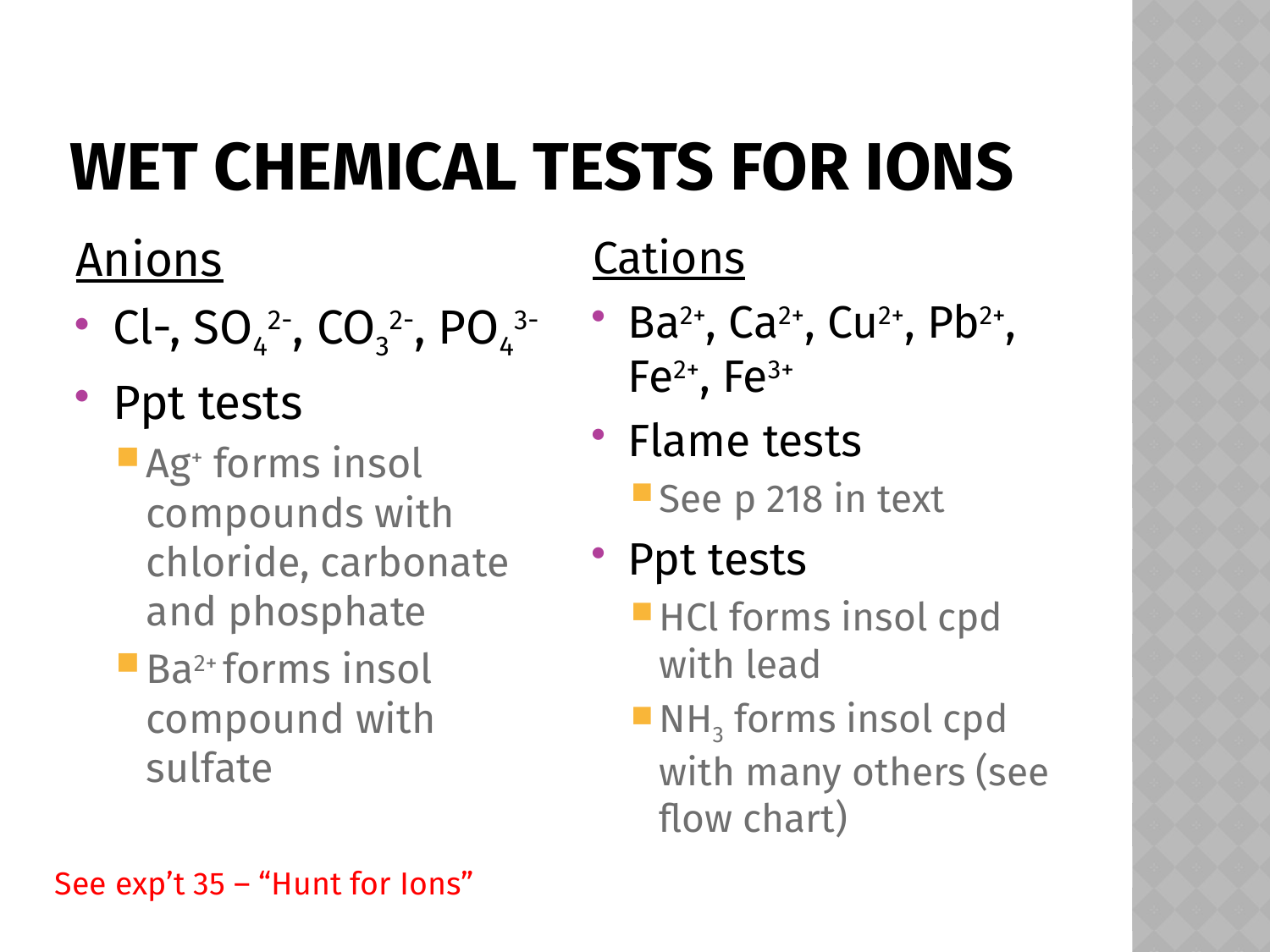

# Wet chemical Tests for Ions
Anions
Cl-, SO42-, CO32-, PO43-
Ppt tests
Ag+ forms insol compounds with chloride, carbonate and phosphate
Ba2+ forms insol compound with sulfate
Cations
Ba2+, Ca2+, Cu2+, Pb2+, Fe2+, Fe3+
Flame tests
See p 218 in text
Ppt tests
HCl forms insol cpd with lead
NH3 forms insol cpd with many others (see flow chart)
See exp’t 35 – “Hunt for Ions”